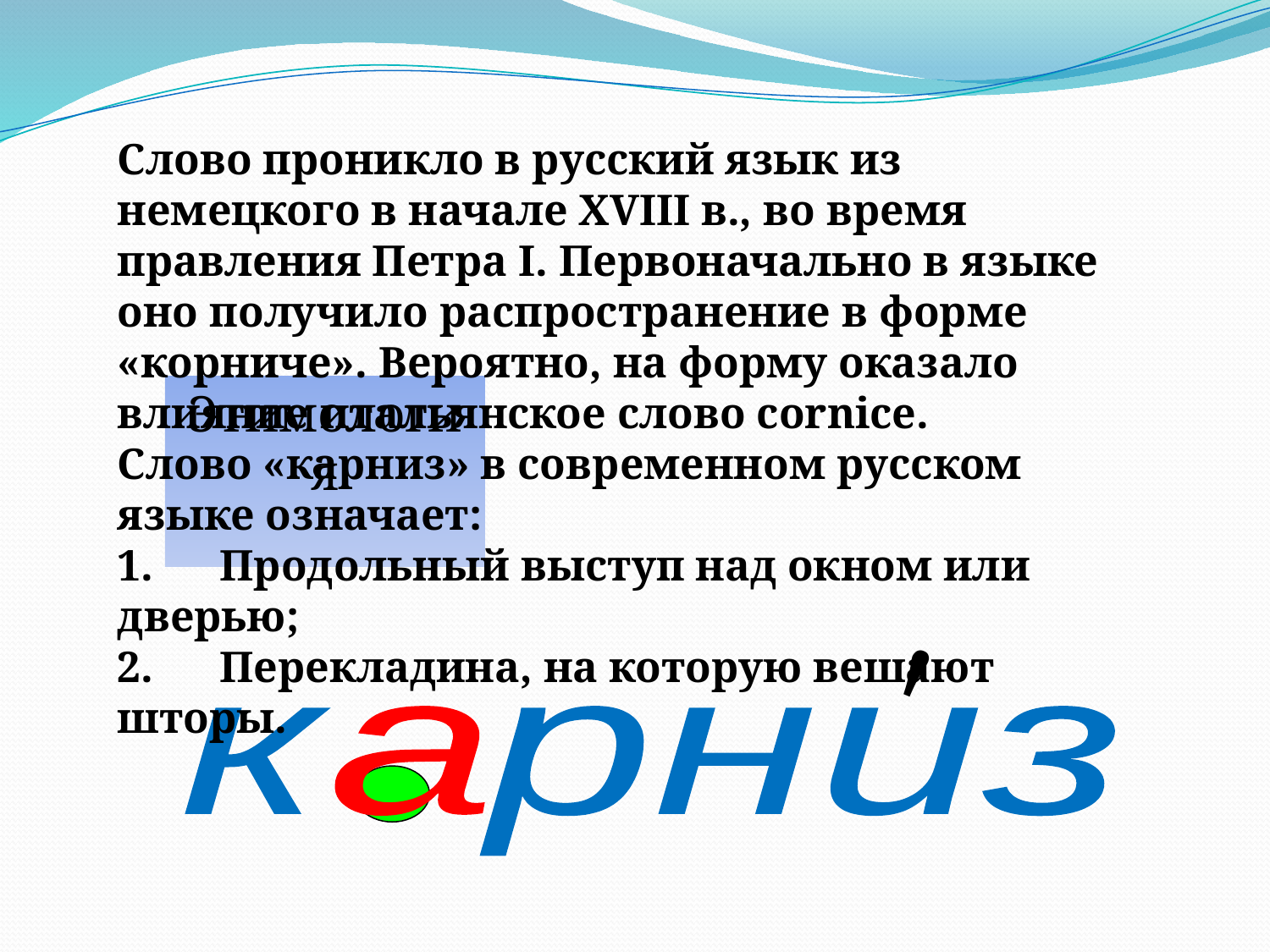

Слово проникло в русский язык из немецкого в начале XVIII в., во время правления Петра I. Первоначально в языке оно получило распространение в форме «корниче». Вероятно, на форму оказало влияние итальянское слово cornice.
Слово «карниз» в современном русском языке означает:
1.      Продольный выступ над окном или дверью;
2.      Перекладина, на которую вешают шторы.
Этимология

′
к  рниз
а